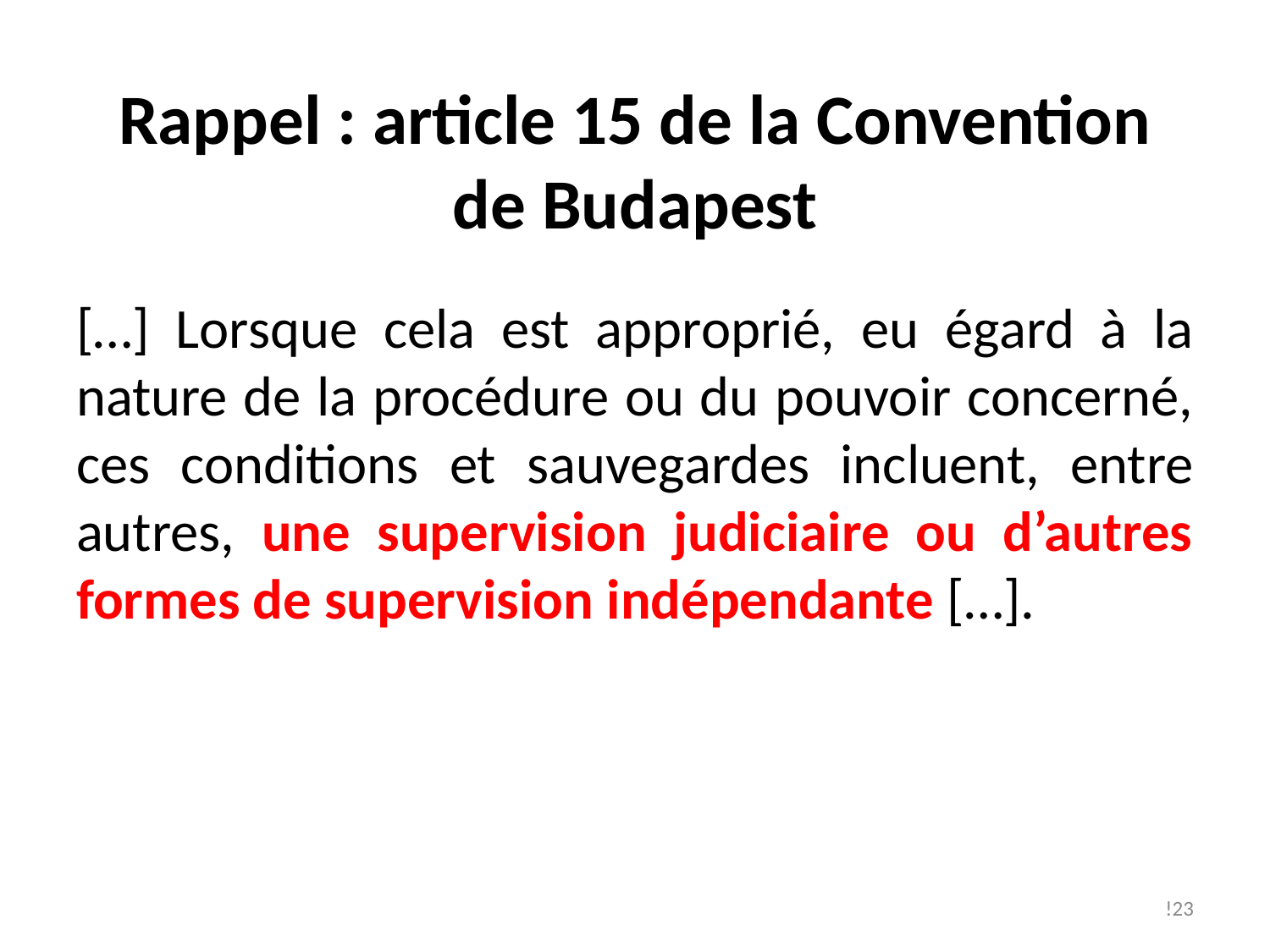

# Rappel : article 15 de la Convention de Budapest
[…] Lorsque cela est approprié, eu égard à la nature de la procédure ou du pouvoir concerné, ces conditions et sauvegardes incluent, entre autres, une supervision judiciaire ou d’autres formes de supervision indépendante […].
!23